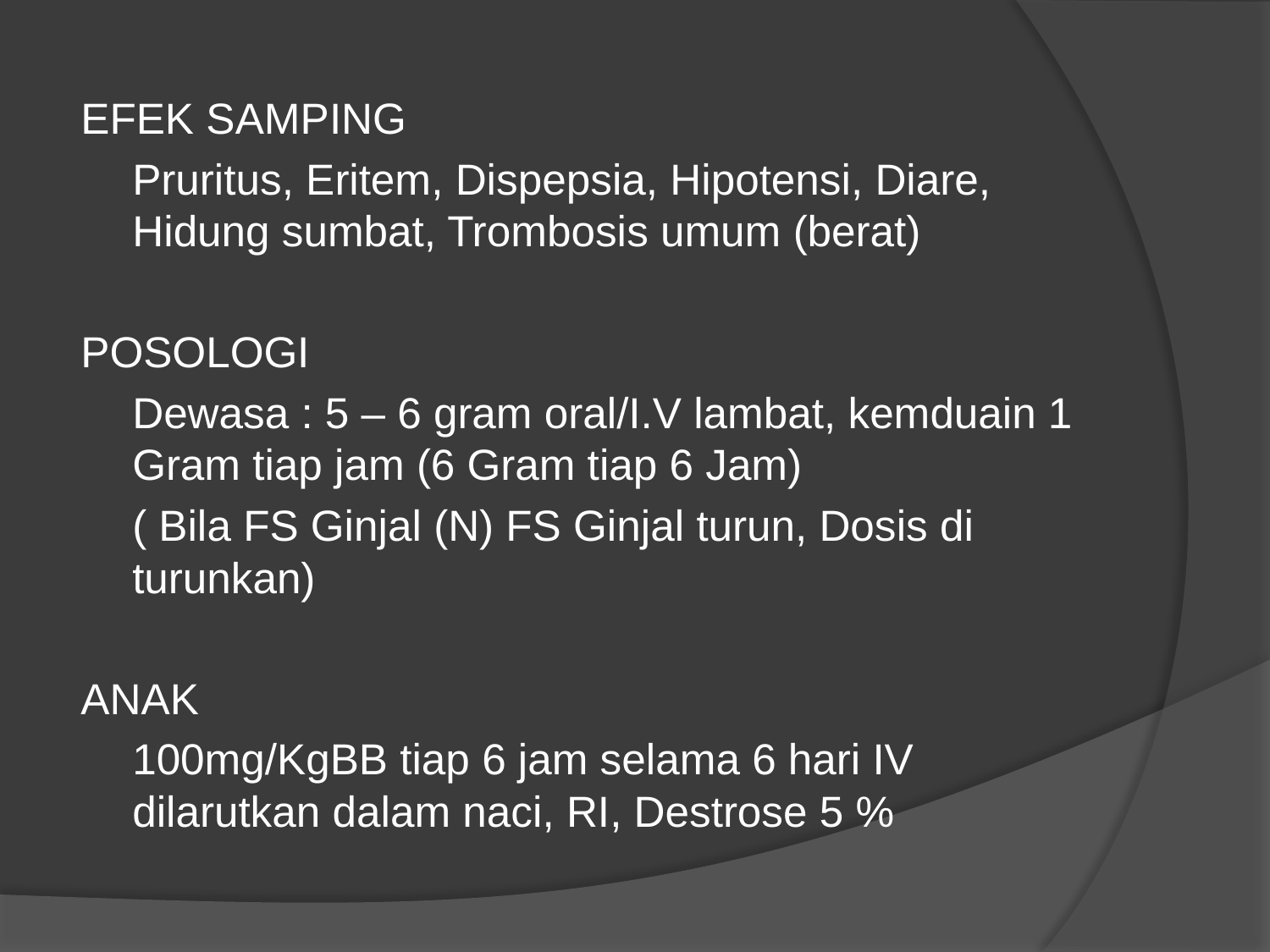

EFEK SAMPING
	Pruritus, Eritem, Dispepsia, Hipotensi, Diare, Hidung sumbat, Trombosis umum (berat)

POSOLOGI
	Dewasa : 5 – 6 gram oral/I.V lambat, kemduain 1 Gram tiap jam (6 Gram tiap 6 Jam)
	( Bila FS Ginjal (N) FS Ginjal turun, Dosis di turunkan)

ANAK
	100mg/KgBB tiap 6 jam selama 6 hari IV dilarutkan dalam naci, RI, Destrose 5 %